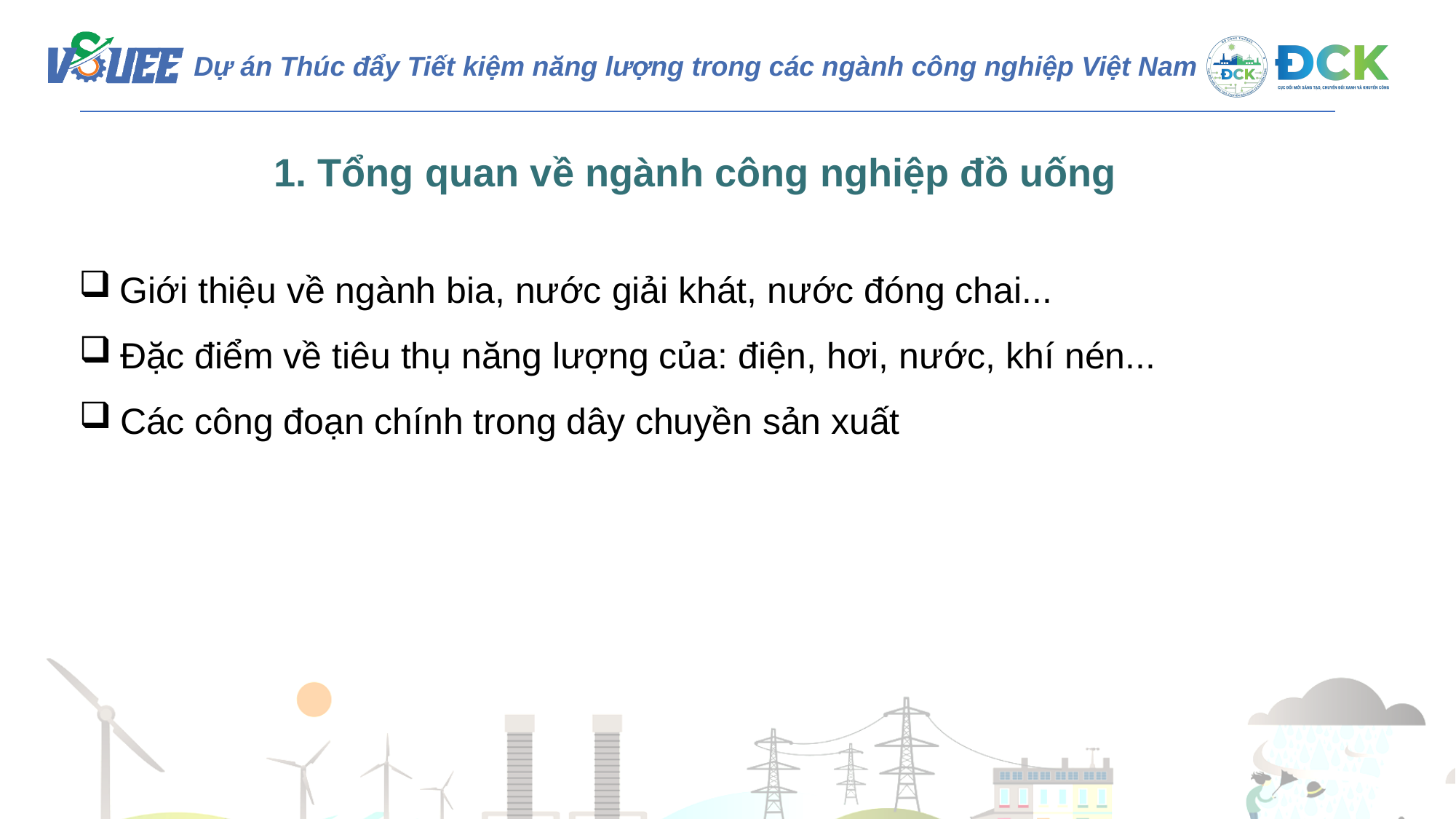

1. Tổng quan về ngành công nghiệp đồ uống
Giới thiệu về ngành bia, nước giải khát, nước đóng chai...
Đặc điểm về tiêu thụ năng lượng của: điện, hơi, nước, khí nén...
Các công đoạn chính trong dây chuyền sản xuất